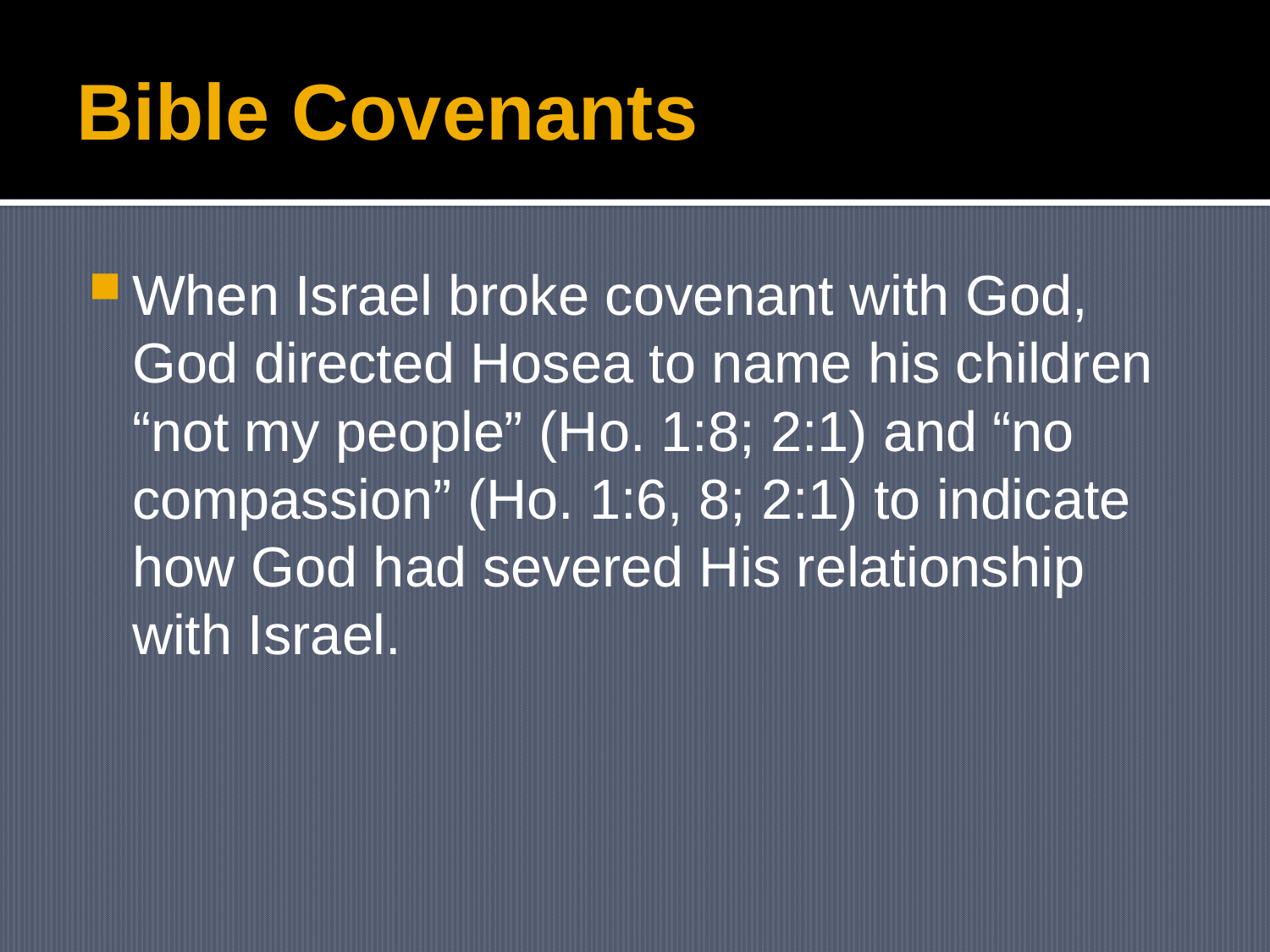

# Bible Covenants
When Israel broke covenant with God, God directed Hosea to name his children “not my people” (Ho. 1:8; 2:1) and “no compassion” (Ho. 1:6, 8; 2:1) to indicate how God had severed His relationship with Israel.